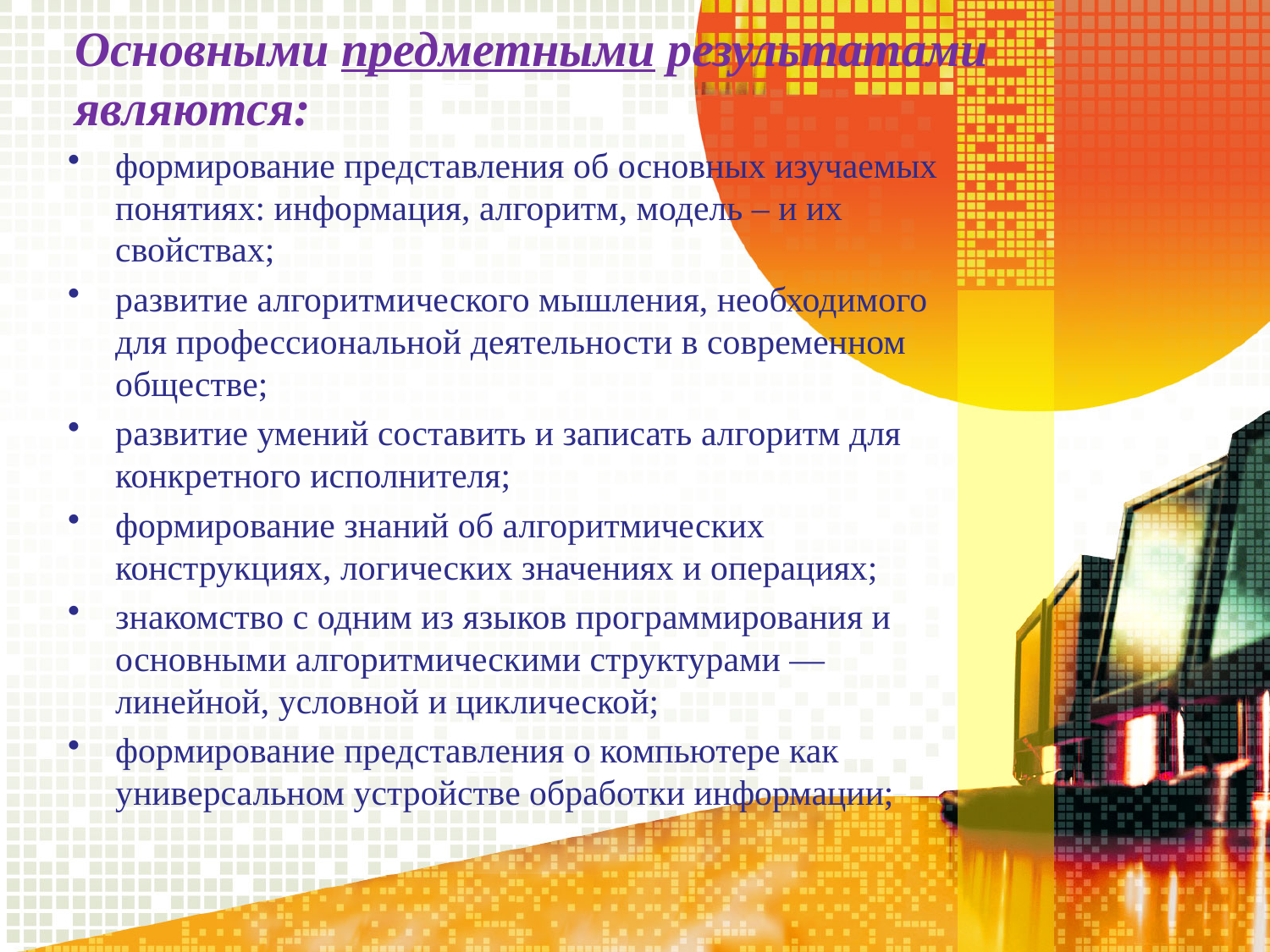

# Основными предметными результатами являются:
формирование представления об основных изучаемых понятиях: информация, алгоритм, модель – и их свойствах;
развитие алгоритмического мышления, необходимого для профессиональной деятельности в современном обществе;
развитие умений составить и записать алгоритм для конкретного исполнителя;
формирование знаний об алгоритмических конструкциях, логических значениях и операциях;
знакомство с одним из языков программирования и основными алгоритмическими структурами — линейной, условной и циклической;
формирование представления о компьютере как универсальном устройстве обработки информации;